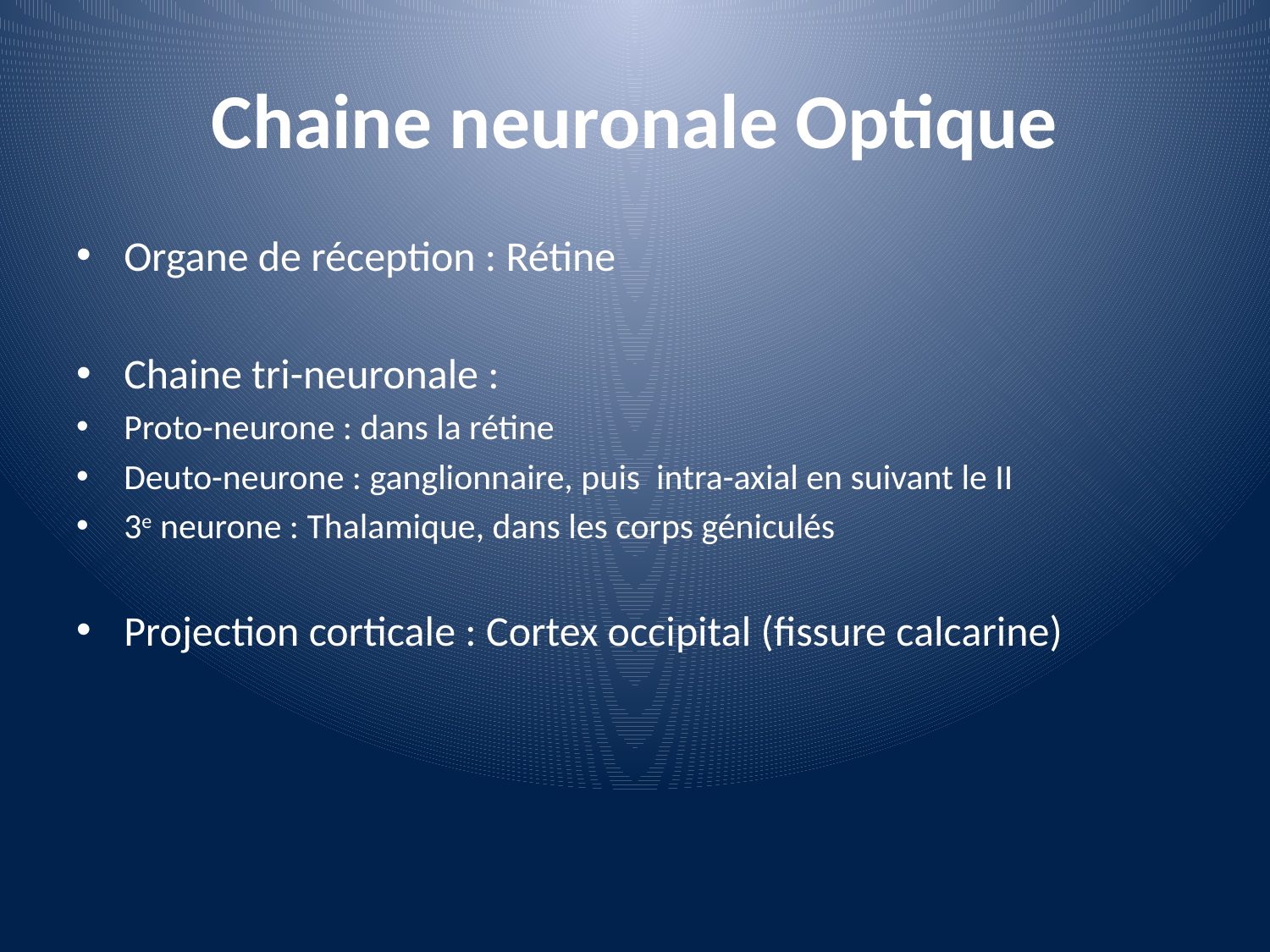

# Chaine neuronale Optique
Organe de réception : Rétine

Chaine tri-neuronale :
Proto-neurone : dans la rétine
Deuto-neurone : ganglionnaire, puis  intra-axial en suivant le II
3e neurone : Thalamique, dans les corps géniculés

Projection corticale : Cortex occipital (fissure calcarine)